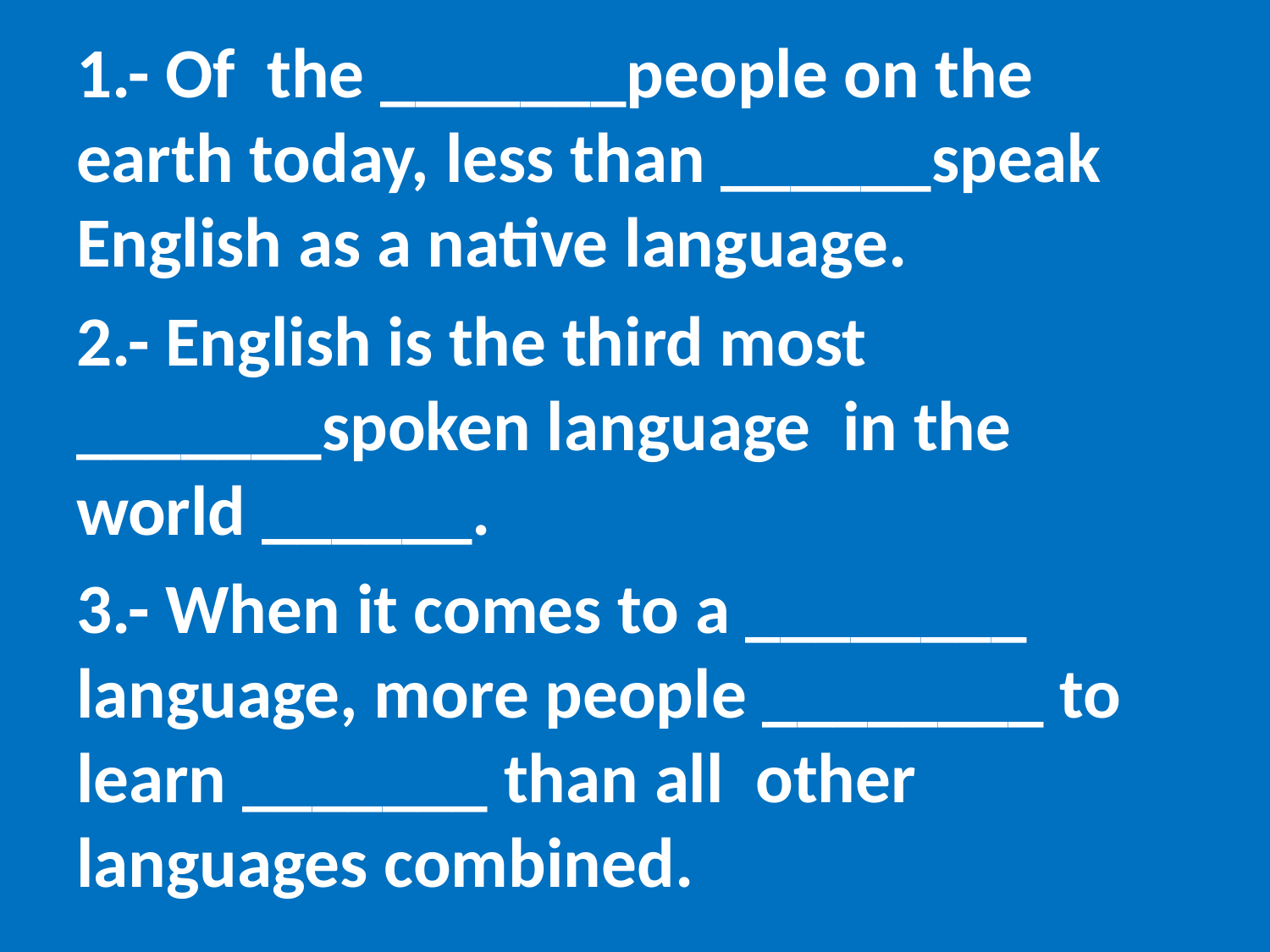

1.- Of  the _______people on the earth today, less than ______speak English as a native language.
2.- English is the third most _______spoken language  in the world ______.
3.- When it comes to a ________ language, more people ________ to learn _______ than all  other languages combined.